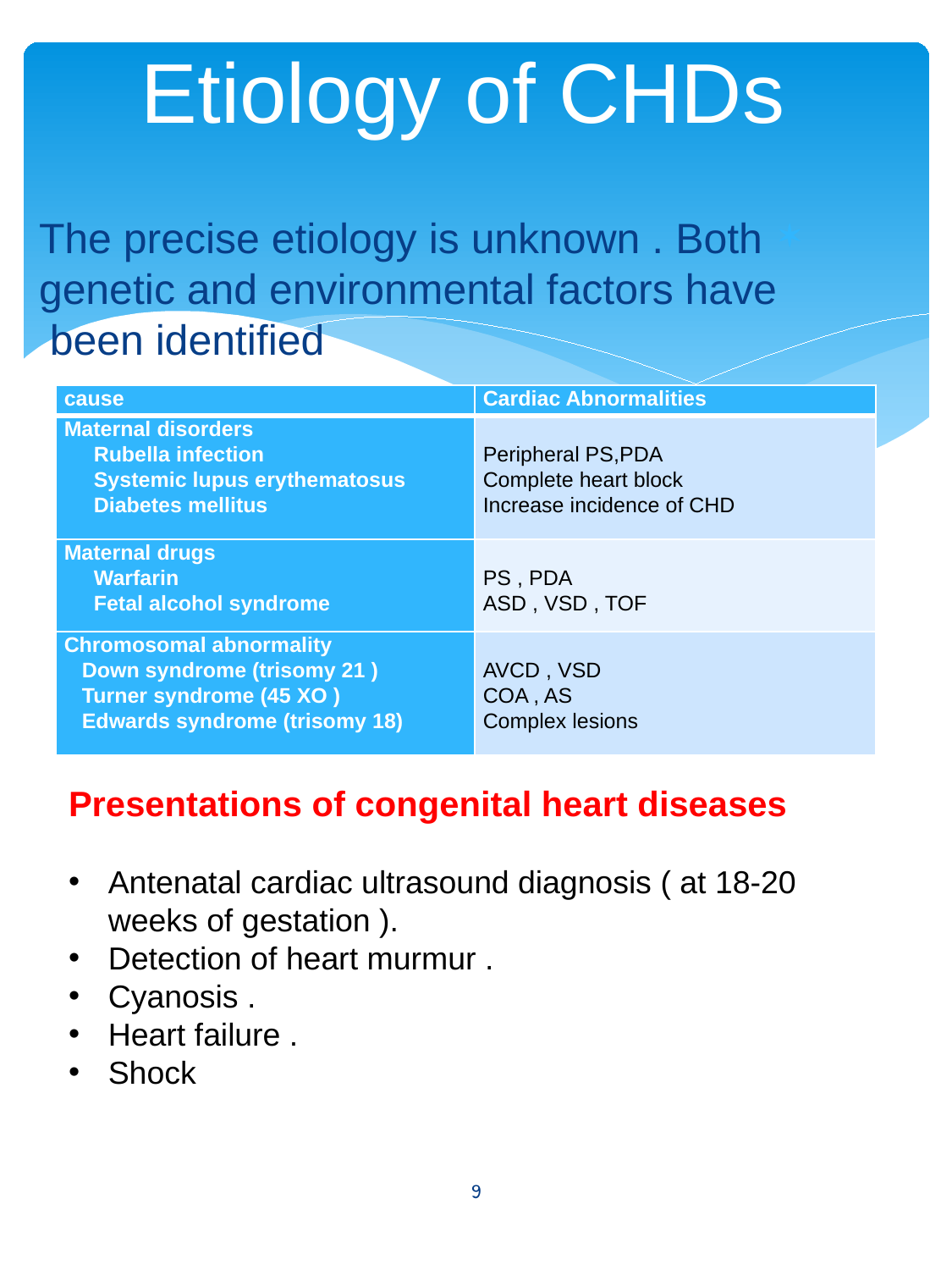

# Etiology of CHDs
The precise etiology is unknown . Both genetic and environmental factors have been identified

| cause | Cardiac Abnormalities |
| --- | --- |
| Maternal disorders Rubella infection Systemic lupus erythematosus Diabetes mellitus | Peripheral PS,PDA Complete heart block Increase incidence of CHD |
| Maternal drugs Warfarin Fetal alcohol syndrome | PS , PDA ASD , VSD , TOF |
| Chromosomal abnormality Down syndrome (trisomy 21 ) Turner syndrome (45 XO ) Edwards syndrome (trisomy 18) | AVCD , VSD COA , AS Complex lesions |
Presentations of congenital heart diseases

Antenatal cardiac ultrasound diagnosis ( at 18-20 weeks of gestation ).
Detection of heart murmur .
Cyanosis .
Heart failure .
Shock

9